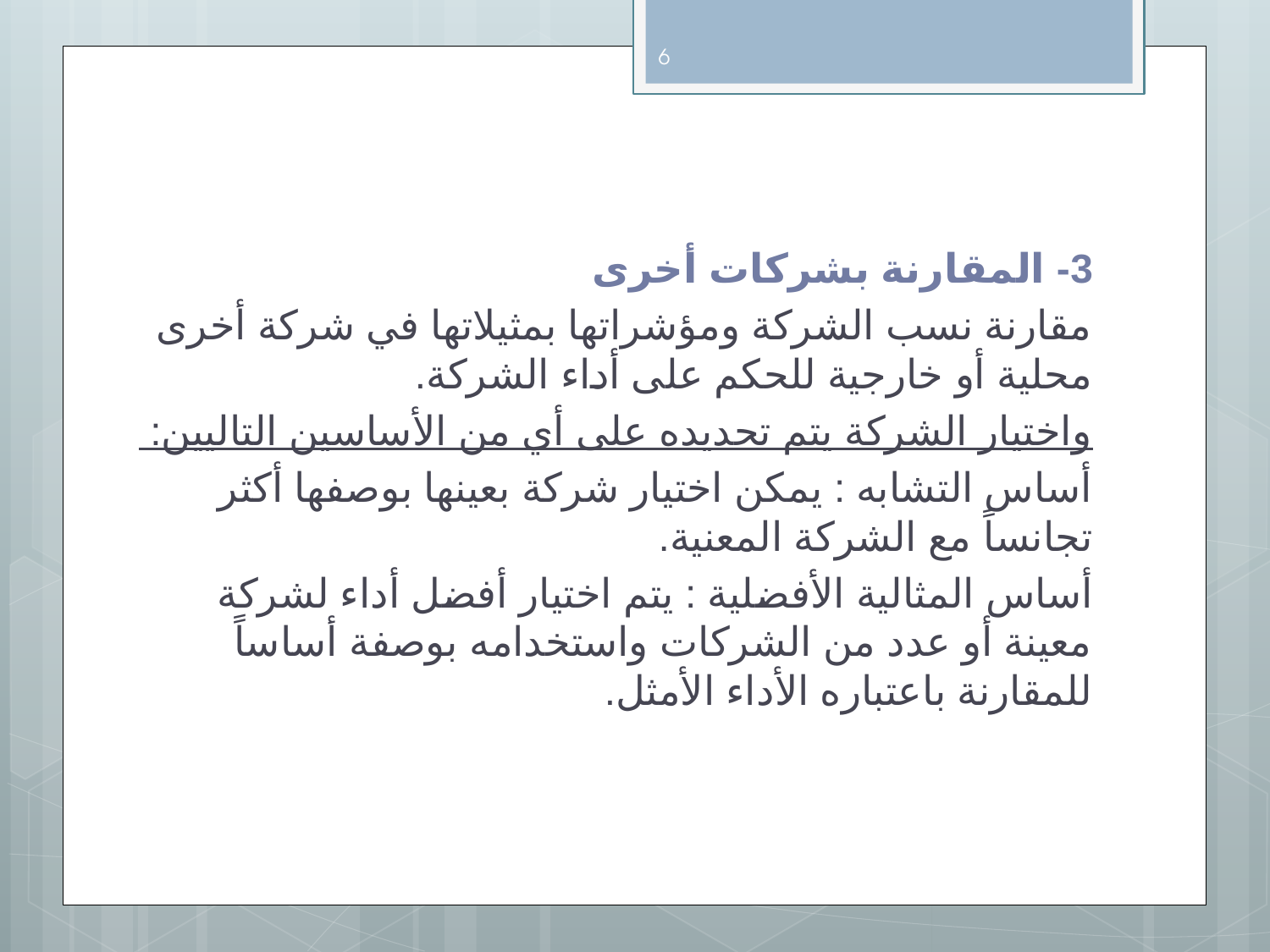

6
3- المقارنة بشركات أخرى
مقارنة نسب الشركة ومؤشراتها بمثيلاتها في شركة أخرى محلية أو خارجية للحكم على أداء الشركة.
واختيار الشركة يتم تحديده على أي من الأساسين التاليين:
أساس التشابه : يمكن اختيار شركة بعينها بوصفها أكثر تجانساً مع الشركة المعنية.
أساس المثالية الأفضلية : يتم اختيار أفضل أداء لشركة معينة أو عدد من الشركات واستخدامه بوصفة أساساً للمقارنة باعتباره الأداء الأمثل.